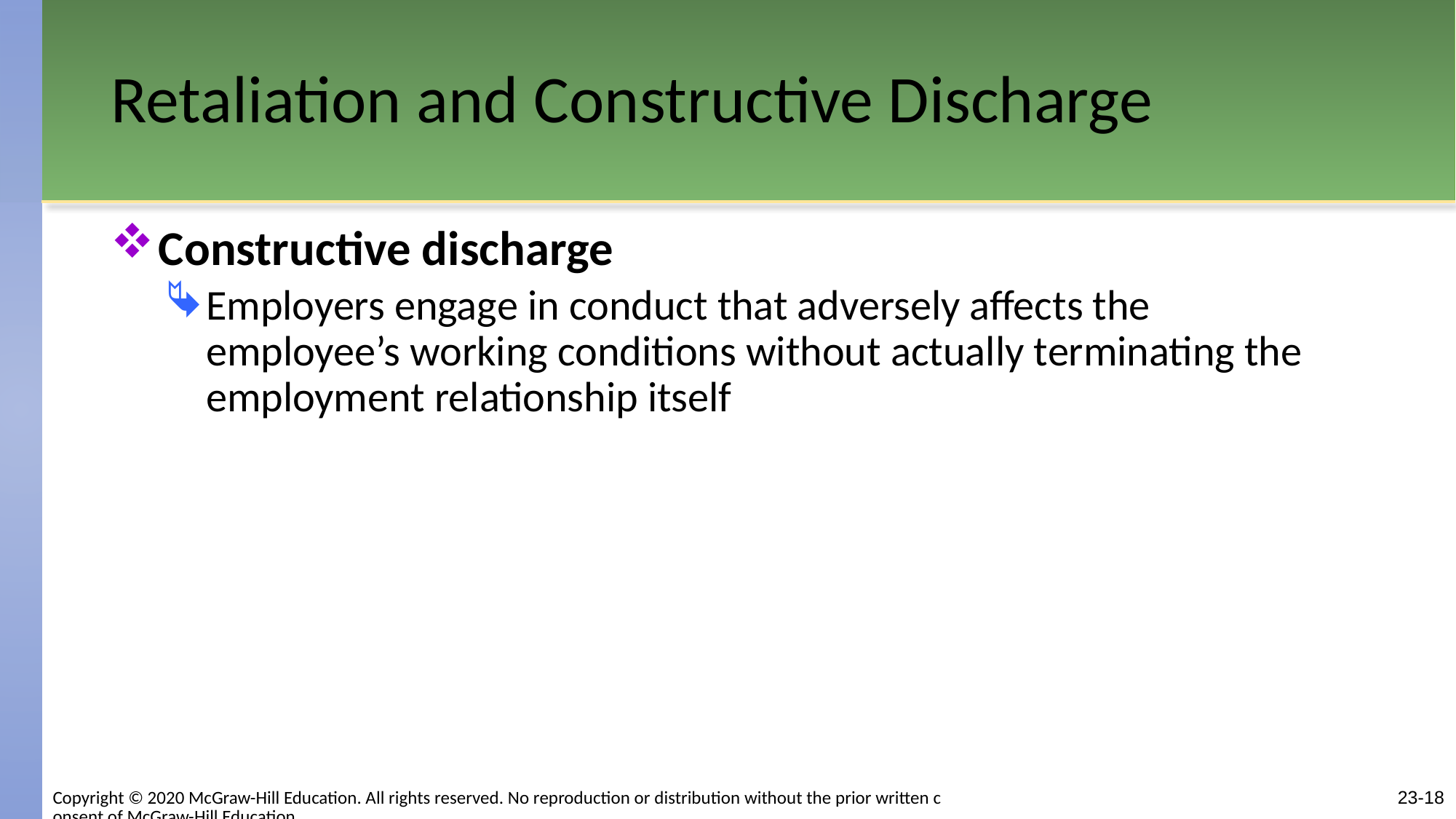

# Retaliation and Constructive Discharge
Constructive discharge
Employers engage in conduct that adversely affects the employee’s working conditions without actually terminating the employment relationship itself
Copyright © 2020 McGraw-Hill Education. All rights reserved. No reproduction or distribution without the prior written consent of McGraw-Hill Education.
23-18